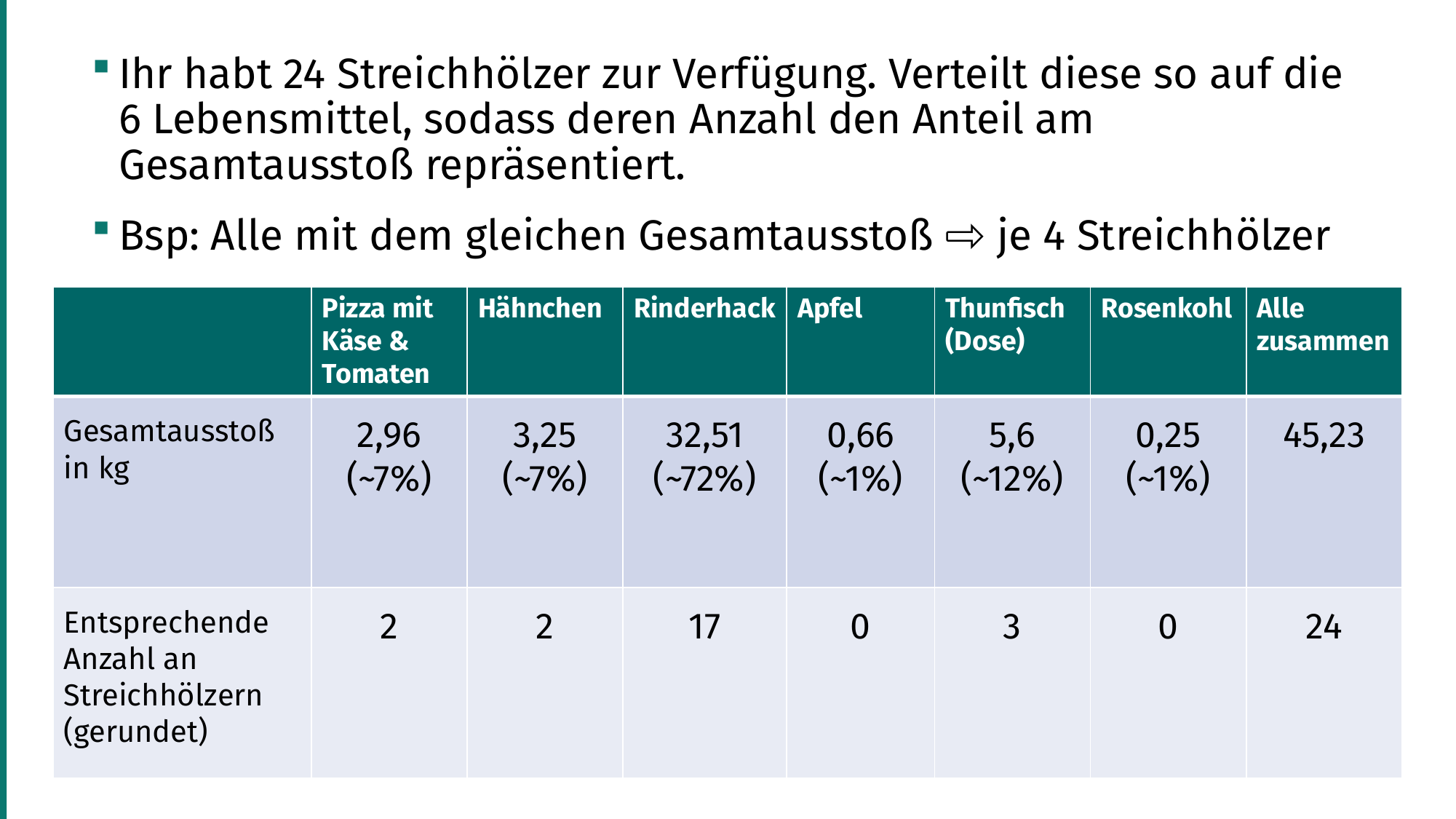

Ihr habt 24 Streichhölzer zur Verfügung. Verteilt diese so auf die 6 Lebensmittel, sodass deren Anzahl den Anteil am Gesamtausstoß repräsentiert.
Bsp: Alle mit dem gleichen Gesamtausstoß ⇨ je 4 Streichhölzer

|  | Pizza mit Käse & Tomaten | Hähnchen | Rinderhack | Apfel | Thunfisch (Dose) | Rosenkohl | Alle zusammen |
| --- | --- | --- | --- | --- | --- | --- | --- |
| Gesamtausstoß in kg | 2,96 (~7%) | 3,25 (~7%) | 32,51 (~72%) | 0,66 (~1%) | 5,6 (~12%) | 0,25 (~1%) | 45,23 |
| Entsprechende Anzahl an Streichhölzern (gerundet) | 2 | 2 | 17 | 0 | 3 | 0 | 24 |